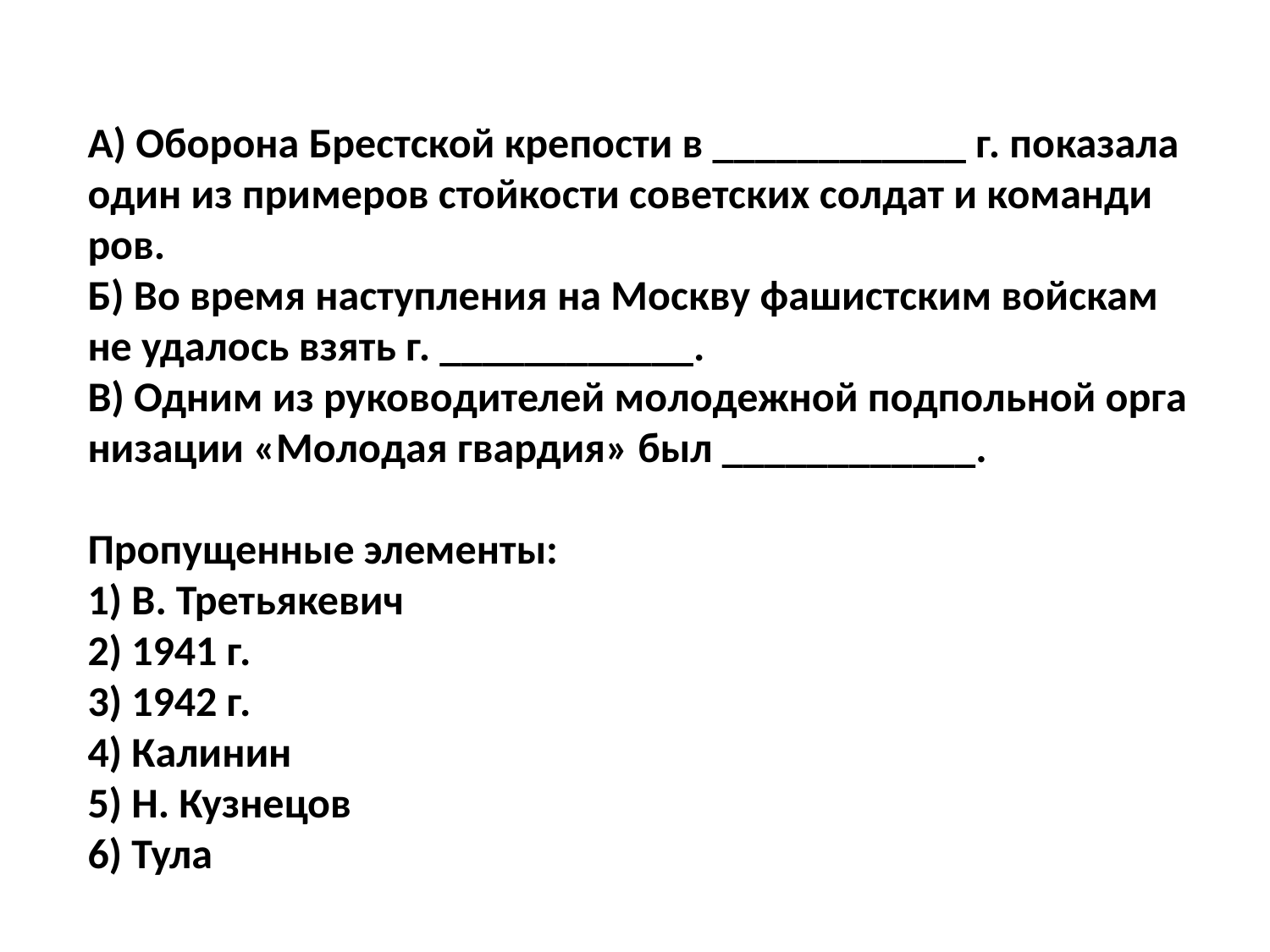

# А) Обо­ро­на Брест­ской кре­по­сти в ____________ г. по­ка­за­ла один из при­ме­ров стой­ко­сти со­вет­ских сол­дат и ко­ман­ди­ров. Б) Во время на­ступ­ле­ния на Моск­ву фа­шист­ским вой­скам не уда­лось взять г. ____________. В) Одним из ру­ко­во­ди­те­лей мо­ло­деж­ной под­поль­ной ор­га­ни­за­ции «Мо­ло­дая гвар­дия» был ____________.   Про­пу­щен­ные эле­мен­ты: 1) В. Тре­тья­ке­вич 2) 1941 г. 3) 1942 г. 4) Ка­ли­нин 5) Н. Куз­не­цов 6) Тула